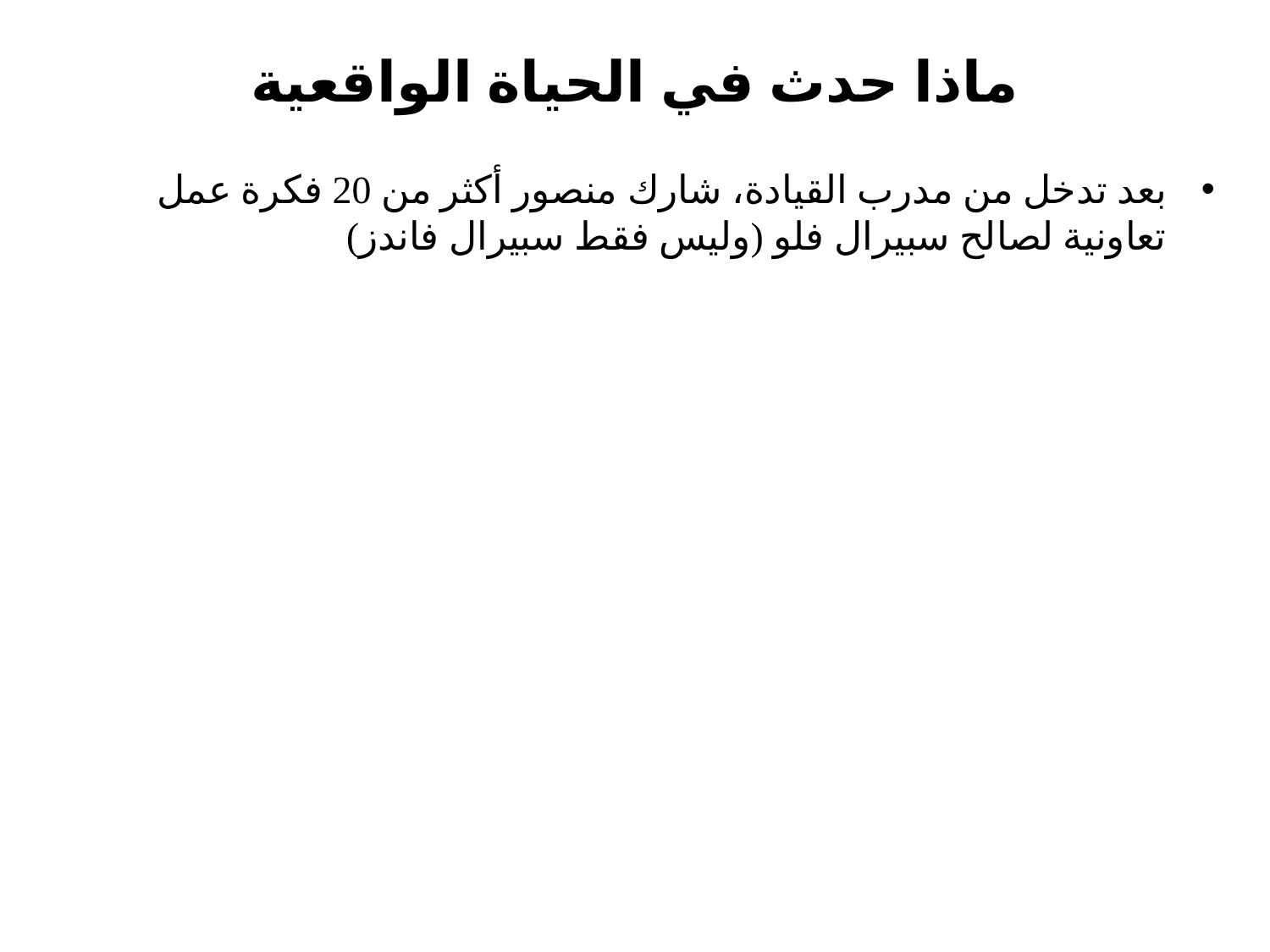

# ماذا حدث في الحياة الواقعية
بعد تدخل من مدرب القيادة، شارك منصور أكثر من 20 فكرة عمل تعاونية لصالح سبيرال فلو (وليس فقط سبيرال فاندز)